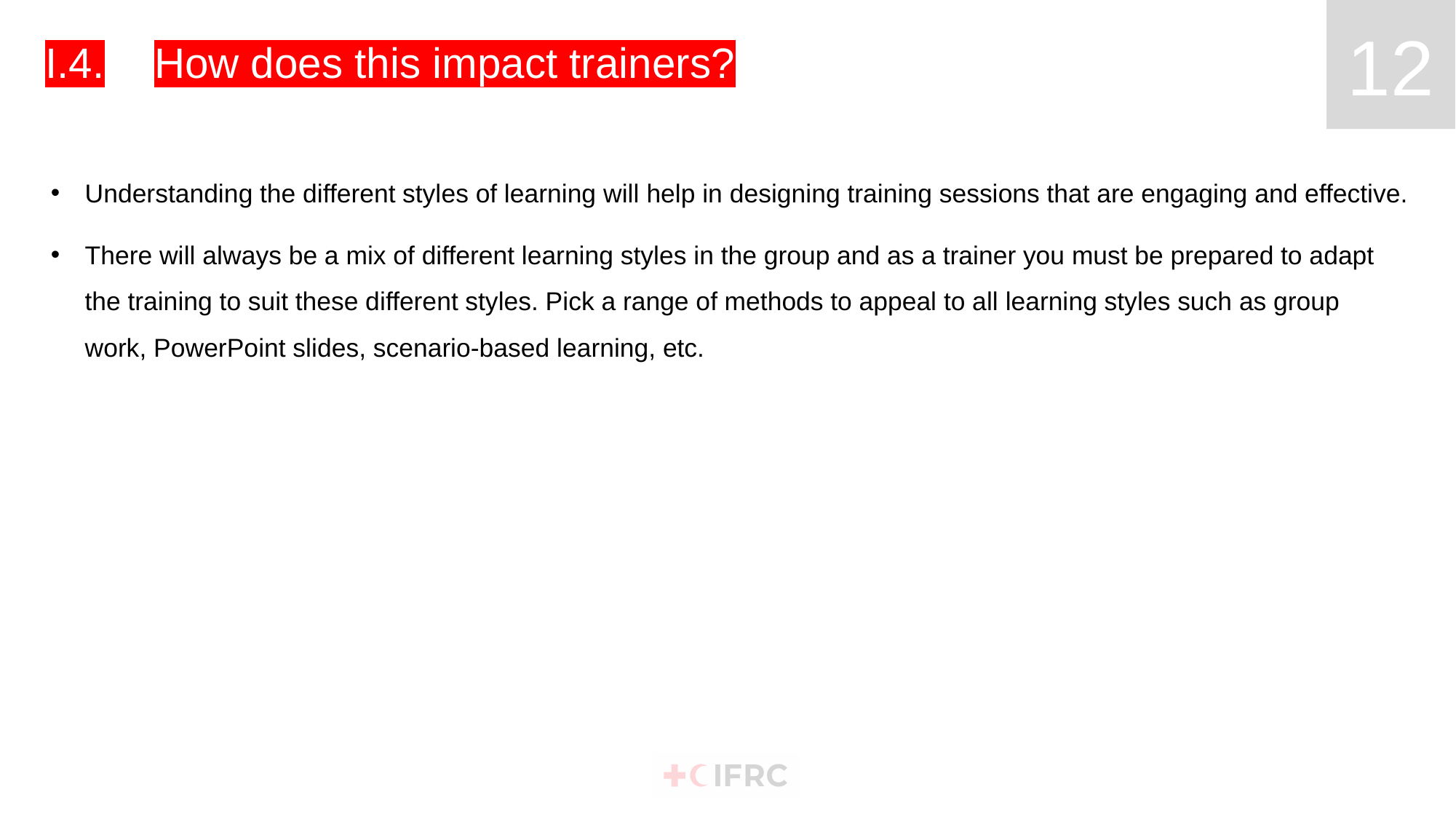

# I.4.	How does this impact trainers?
Understanding the different styles of learning will help in designing training sessions that are engaging and effective.
There will always be a mix of different learning styles in the group and as a trainer you must be prepared to adapt the training to suit these different styles. Pick a range of methods to appeal to all learning styles such as group work, PowerPoint slides, scenario-based learning, etc.